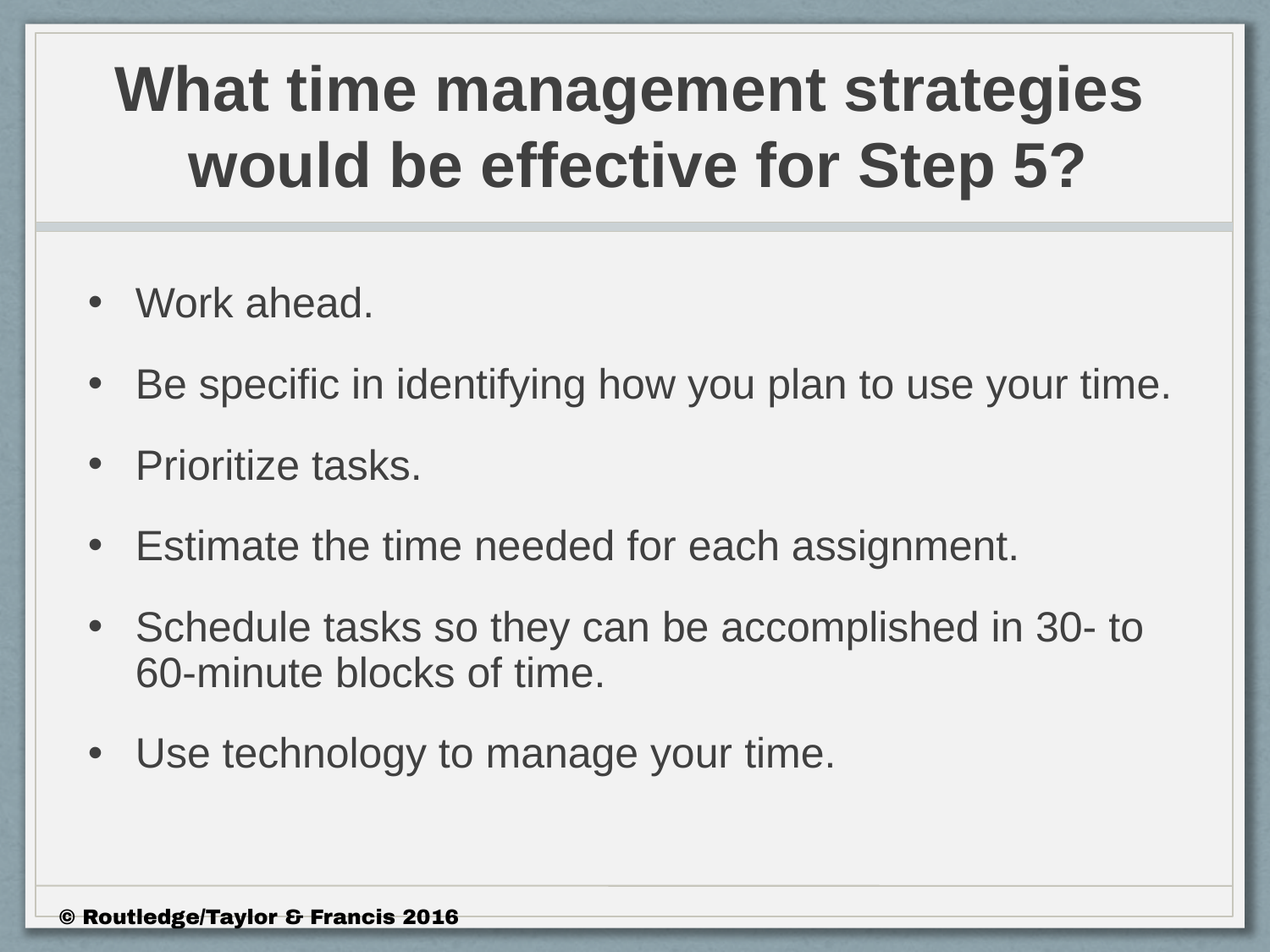

# What time management strategies would be effective for Step 5?
Work ahead.
Be specific in identifying how you plan to use your time.
Prioritize tasks.
Estimate the time needed for each assignment.
Schedule tasks so they can be accomplished in 30- to 60-minute blocks of time.
Use technology to manage your time.

© Routledge/Taylor & Francis 2016